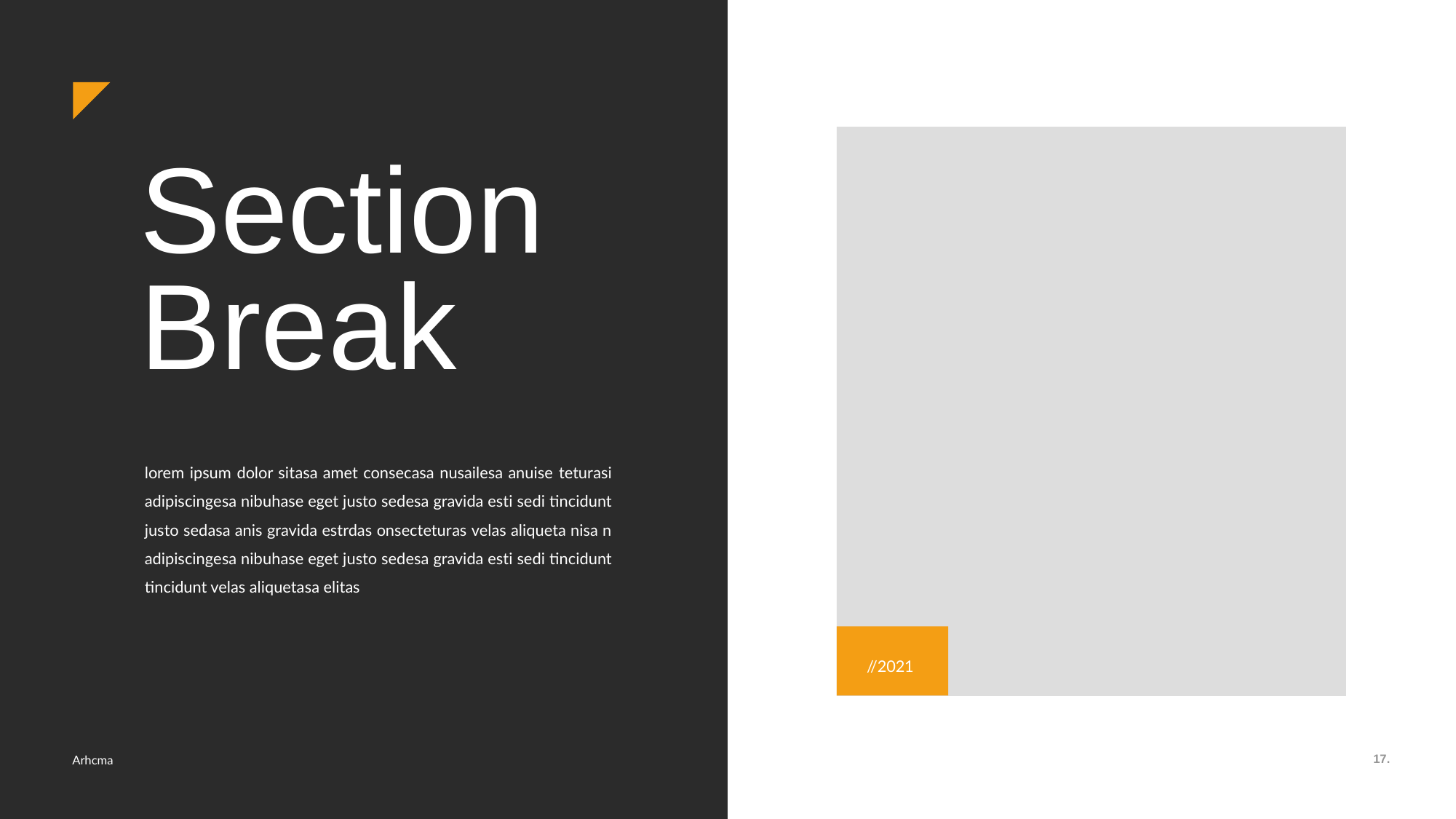

Section Break
lorem ipsum dolor sitasa amet consecasa nusailesa anuise teturasi adipiscingesa nibuhase eget justo sedesa gravida esti sedi tincidunt justo sedasa anis gravida estrdas onsecteturas velas aliqueta nisa n adipiscingesa nibuhase eget justo sedesa gravida esti sedi tincidunt tincidunt velas aliquetasa elitas

//2021
17.
Arhcma